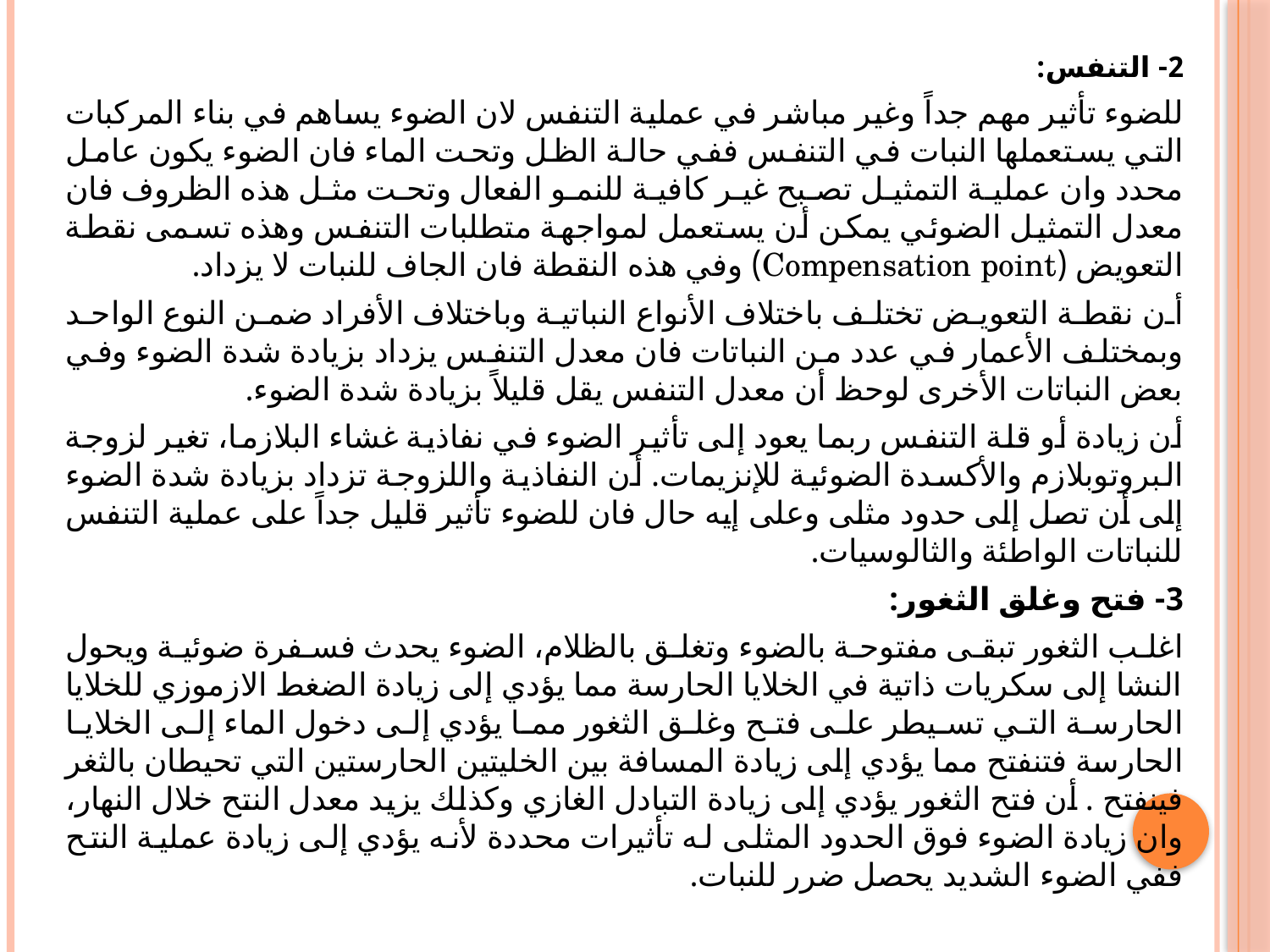

#
2- التنفس:
للضوء تأثير مهم جداً وغير مباشر في عملية التنفس لان الضوء يساهم في بناء المركبات التي يستعملها النبات في التنفس ففي حالة الظل وتحت الماء فان الضوء يكون عامل محدد وان عملية التمثيل تصبح غير كافية للنمو الفعال وتحت مثل هذه الظروف فان معدل التمثيل الضوئي يمكن أن يستعمل لمواجهة متطلبات التنفس وهذه تسمى نقطة التعويض (Compensation point) وفي هذه النقطة فان الجاف للنبات لا يزداد.
أن نقطة التعويض تختلف باختلاف الأنواع النباتية وباختلاف الأفراد ضمن النوع الواحد وبمختلف الأعمار في عدد من النباتات فان معدل التنفس يزداد بزيادة شدة الضوء وفي بعض النباتات الأخرى لوحظ أن معدل التنفس يقل قليلاً بزيادة شدة الضوء.
أن زيادة أو قلة التنفس ربما يعود إلى تأثير الضوء في نفاذية غشاء البلازما، تغير لزوجة البروتوبلازم والأكسدة الضوئية للإنزيمات. أن النفاذية واللزوجة تزداد بزيادة شدة الضوء إلى أن تصل إلى حدود مثلى وعلى إيه حال فان للضوء تأثير قليل جداً على عملية التنفس للنباتات الواطئة والثالوسيات.
3- فتح وغلق الثغور:
اغلب الثغور تبقى مفتوحة بالضوء وتغلق بالظلام، الضوء يحدث فسفرة ضوئية ويحول النشا إلى سكريات ذاتية في الخلايا الحارسة مما يؤدي إلى زيادة الضغط الازموزي للخلايا الحارسة التي تسيطر على فتح وغلق الثغور مما يؤدي إلى دخول الماء إلى الخلايا الحارسة فتنفتح مما يؤدي إلى زيادة المسافة بين الخليتين الحارستين التي تحيطان بالثغر فينفتح . أن فتح الثغور يؤدي إلى زيادة التبادل الغازي وكذلك يزيد معدل النتح خلال النهار، وان زيادة الضوء فوق الحدود المثلى له تأثيرات محددة لأنه يؤدي إلى زيادة عملية النتح ففي الضوء الشديد يحصل ضرر للنبات.